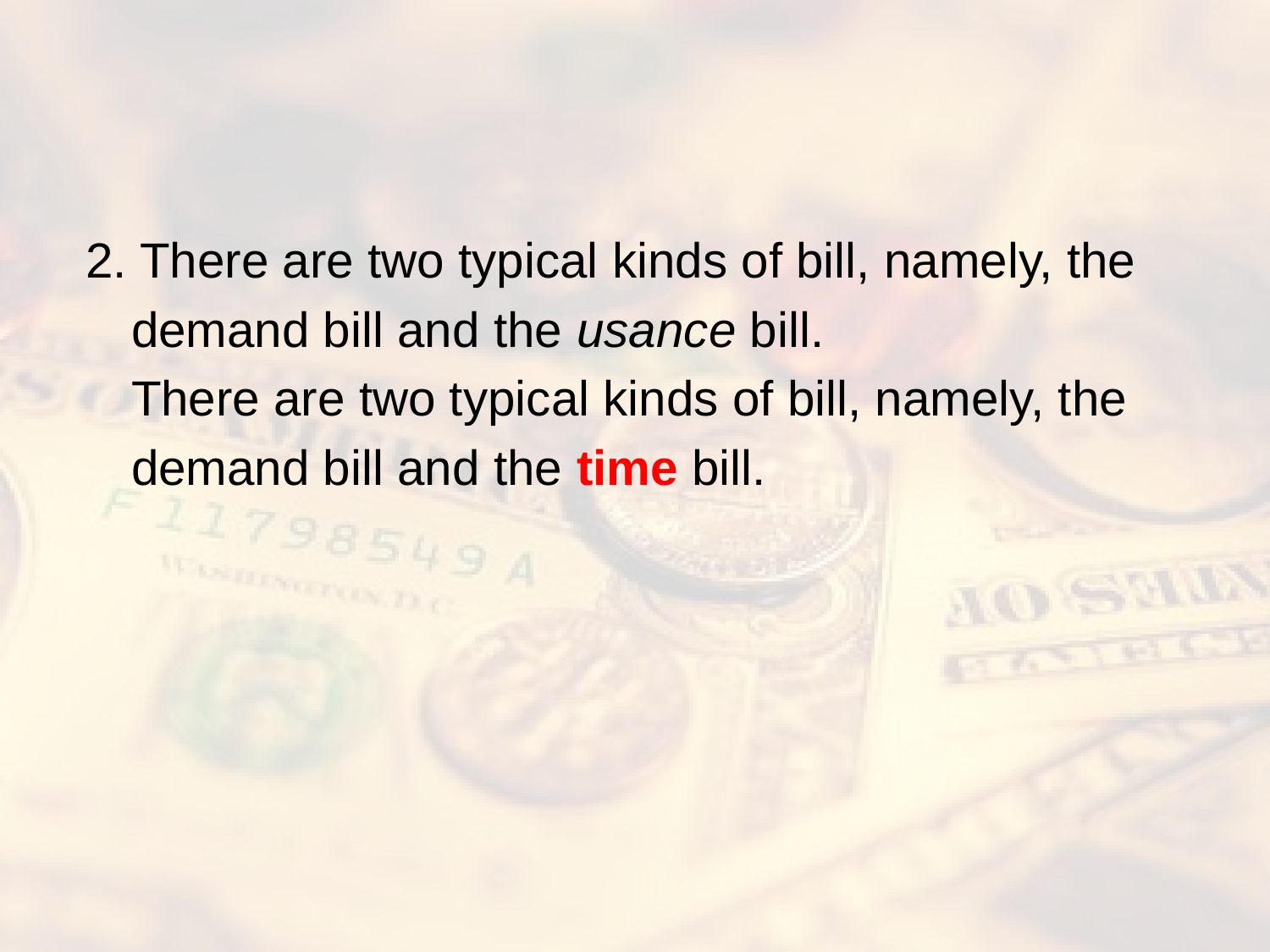

#
 2. There are two typical kinds of bill, namely, the
    demand bill and the usance bill.
    There are two typical kinds of bill, namely, the
    demand bill and the time bill.